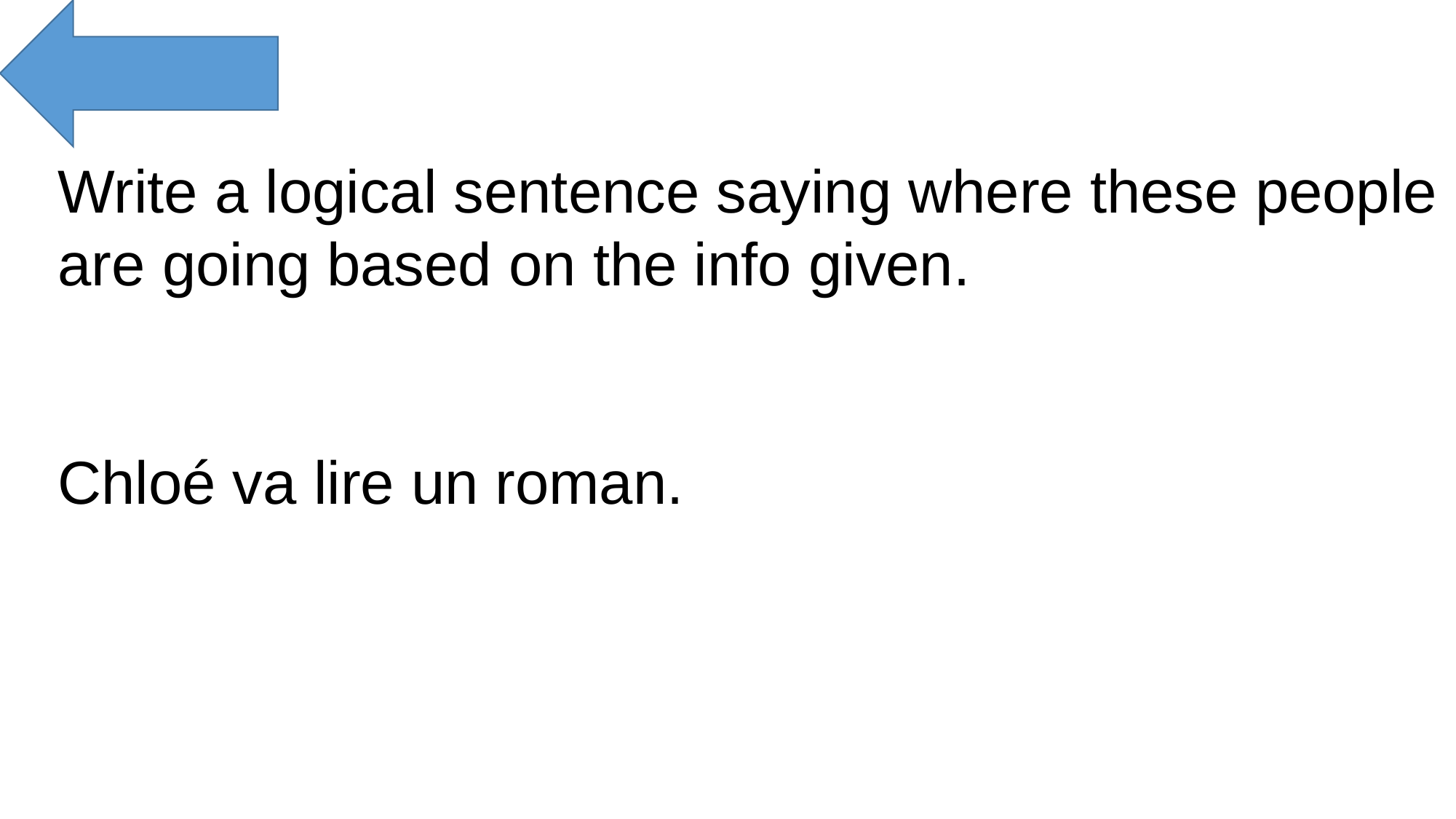

Write a logical sentence saying where these people are going based on the info given.

Chloé va lire un roman.